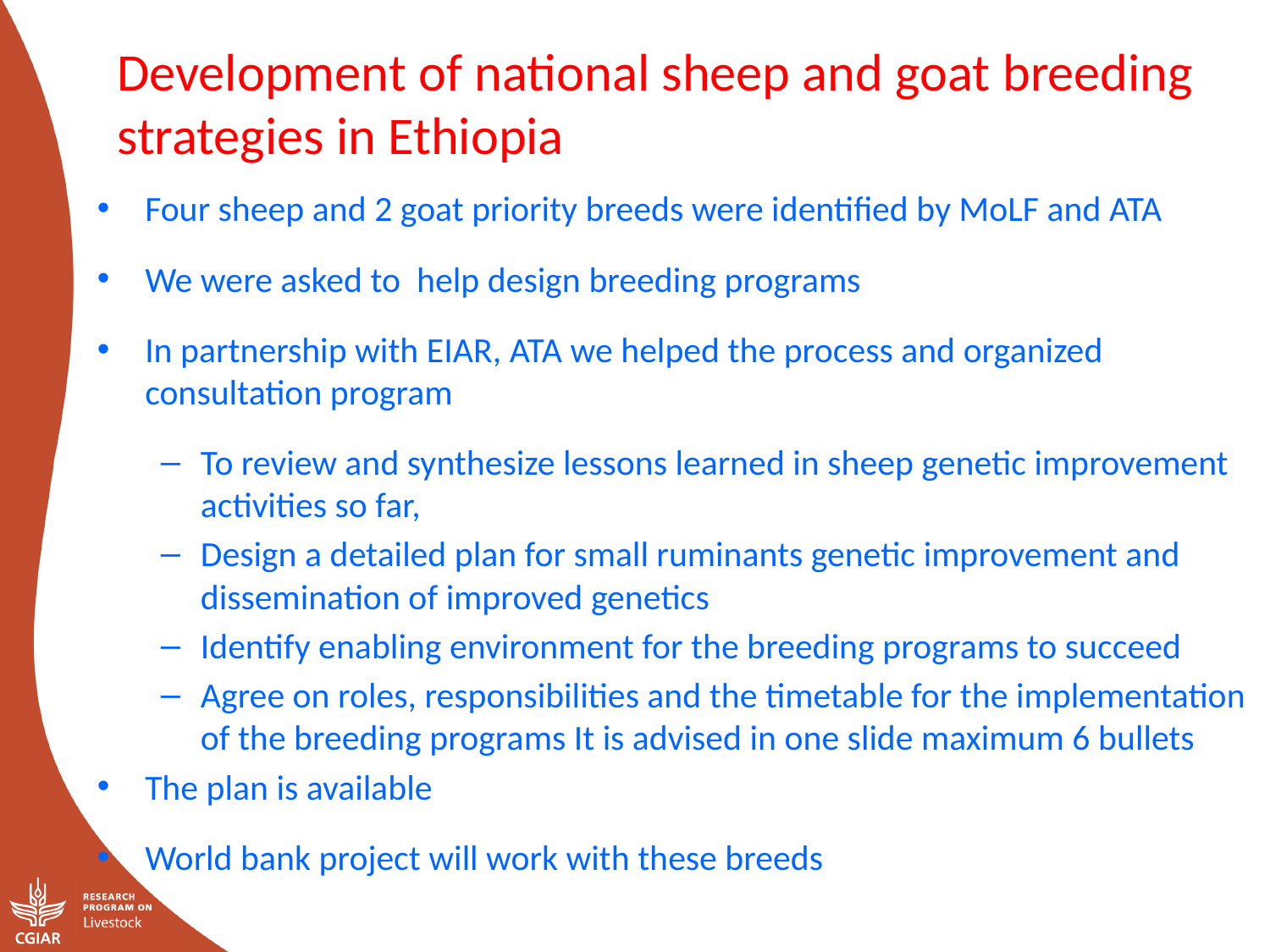

Development of national sheep and goat breeding strategies in Ethiopia
Four sheep and 2 goat priority breeds were identified by MoLF and ATA
We were asked to  help design breeding programs
In partnership with EIAR, ATA we helped the process and organized consultation program
To review and synthesize lessons learned in sheep genetic improvement activities so far,
Design a detailed plan for small ruminants genetic improvement and dissemination of improved genetics
Identify enabling environment for the breeding programs to succeed
Agree on roles, responsibilities and the timetable for the implementation of the breeding programs It is advised in one slide maximum 6 bullets
The plan is available
World bank project will work with these breeds